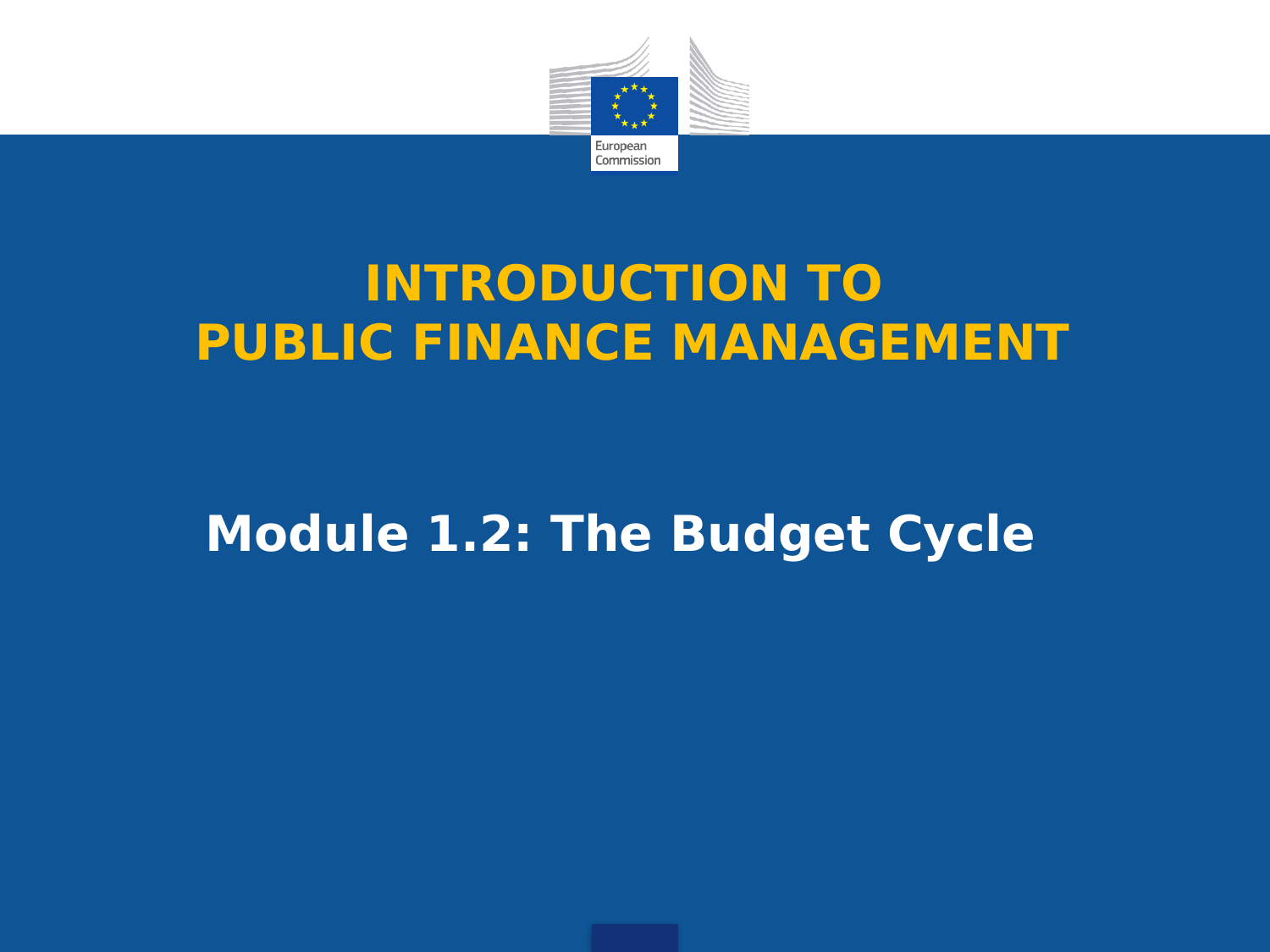

# INTRODUCTION TO PUBLIC FINANCE MANAGEMENT
Module 1.2: The Budget Cycle